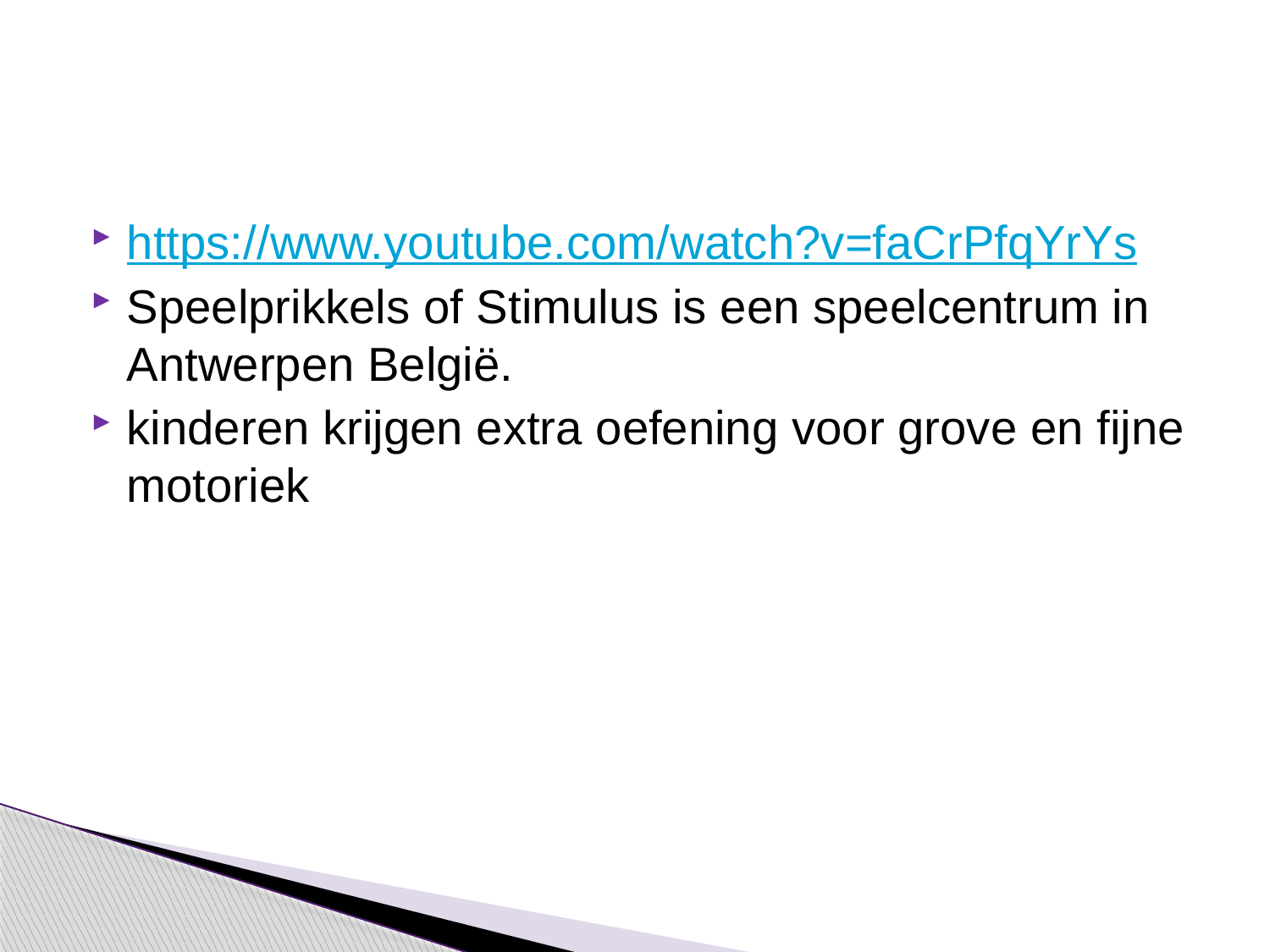

#
https://www.youtube.com/watch?v=faCrPfqYrYs
Speelprikkels of Stimulus is een speelcentrum in Antwerpen België.
kinderen krijgen extra oefening voor grove en fijne motoriek